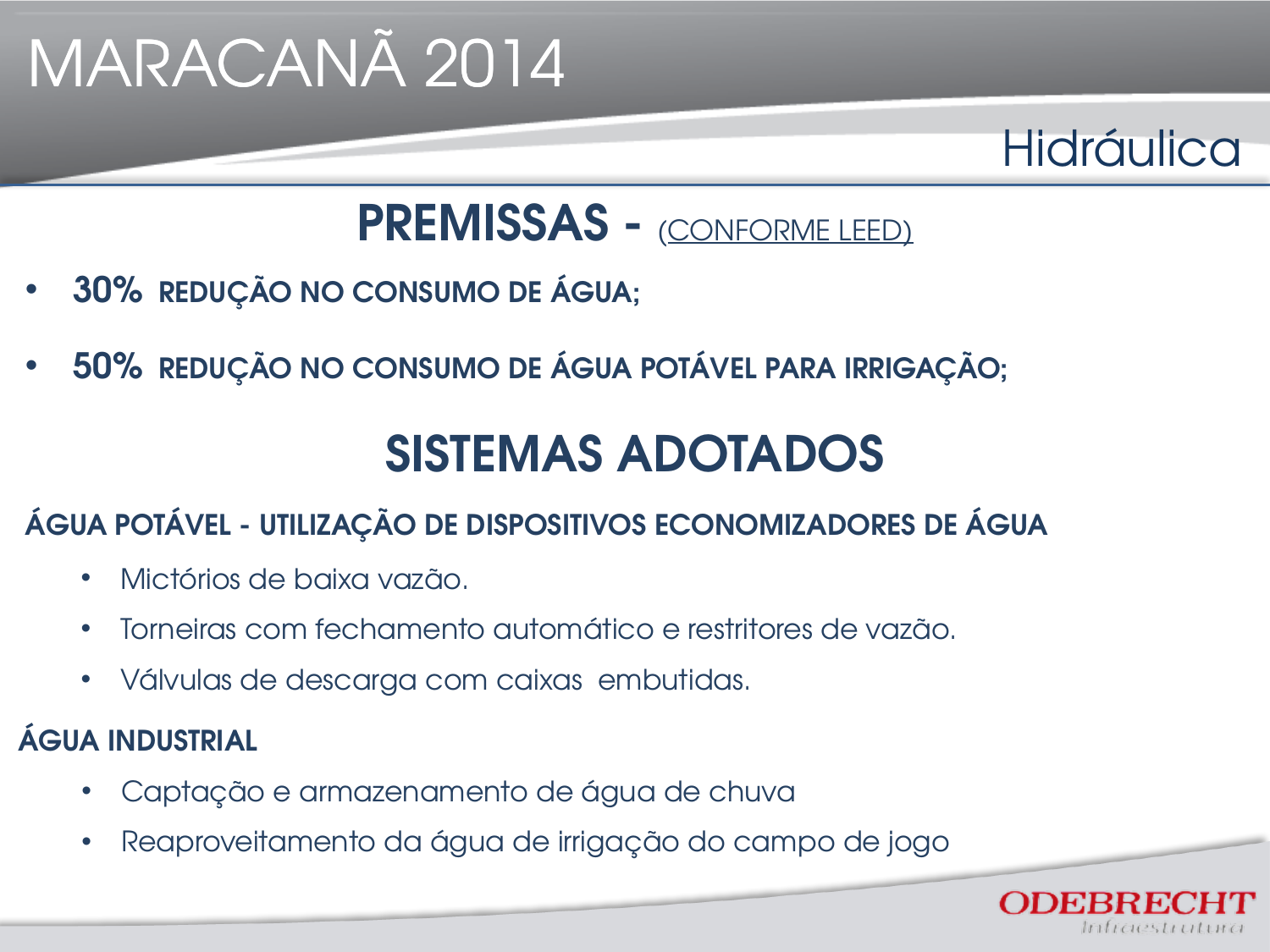

MARACANÃ 2014
Hidráulica
PREMISSAS - (CONFORME LEED)

30%  REDUÇÃO NO CONSUMO DE ÁGUA;

50%  REDUÇÃO NO CONSUMO DE ÁGUA POTÁVEL PARA IRRIGAÇÃO;

SISTEMAS ADOTADOS

ÁGUA POTÁVEL - UTILIZAÇÃO DE DISPOSITIVOS ECONOMIZADORES DE ÁGUA

Mictórios de baixa vazão.
Torneiras com fechamento automático e restritores de vazão.
Válvulas de descarga com caixas  embutidas.
ÁGUA INDUSTRIAL

Captação e armazenamento de água de chuva

Reaproveitamento da água de irrigação do campo de jogo